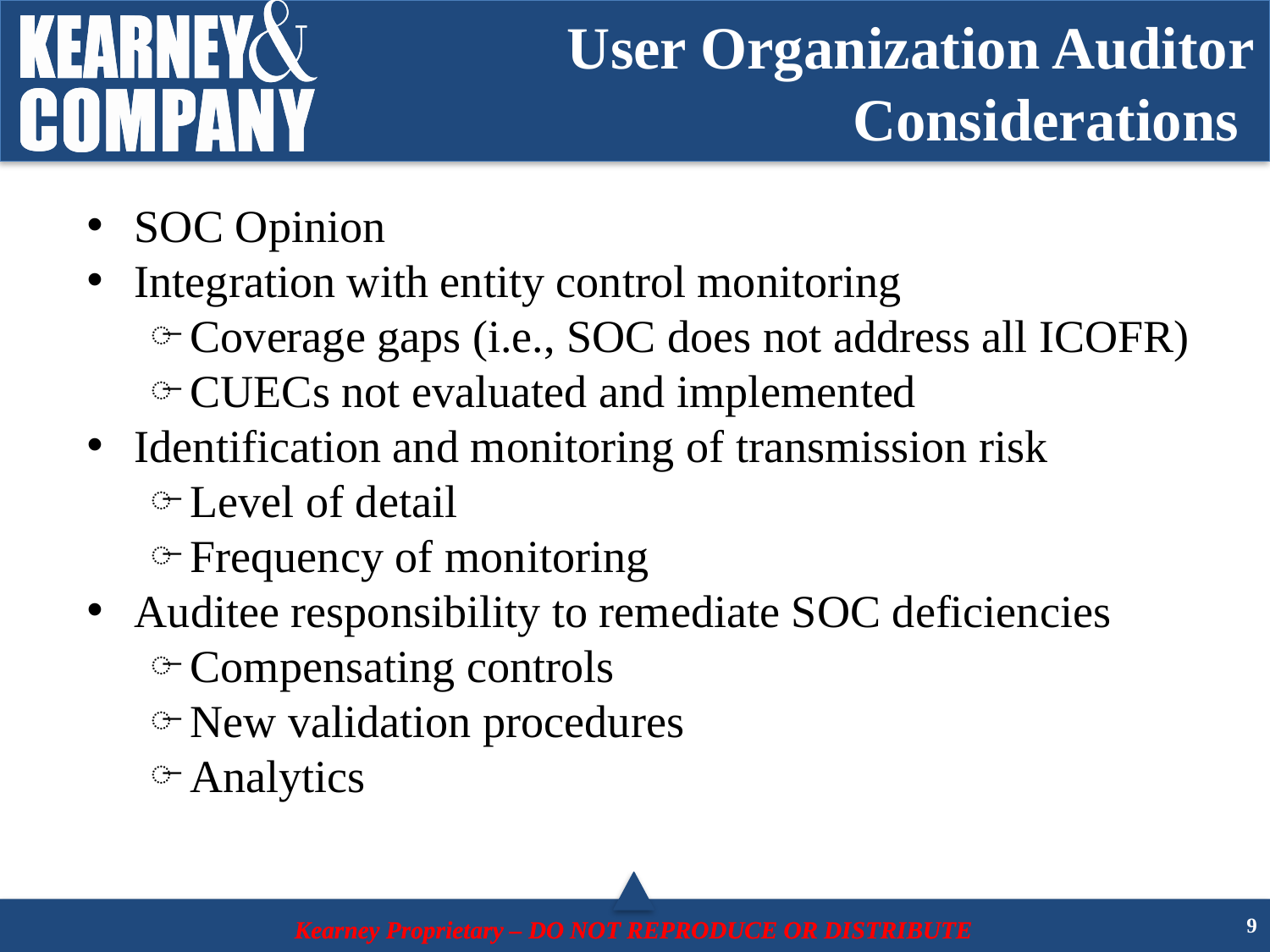

# User Organization Auditor Considerations
SOC Opinion
Integration with entity control monitoring
Coverage gaps (i.e., SOC does not address all ICOFR)
CUECs not evaluated and implemented
Identification and monitoring of transmission risk
Level of detail
Frequency of monitoring
Auditee responsibility to remediate SOC deficiencies
Compensating controls
New validation procedures
Analytics

9